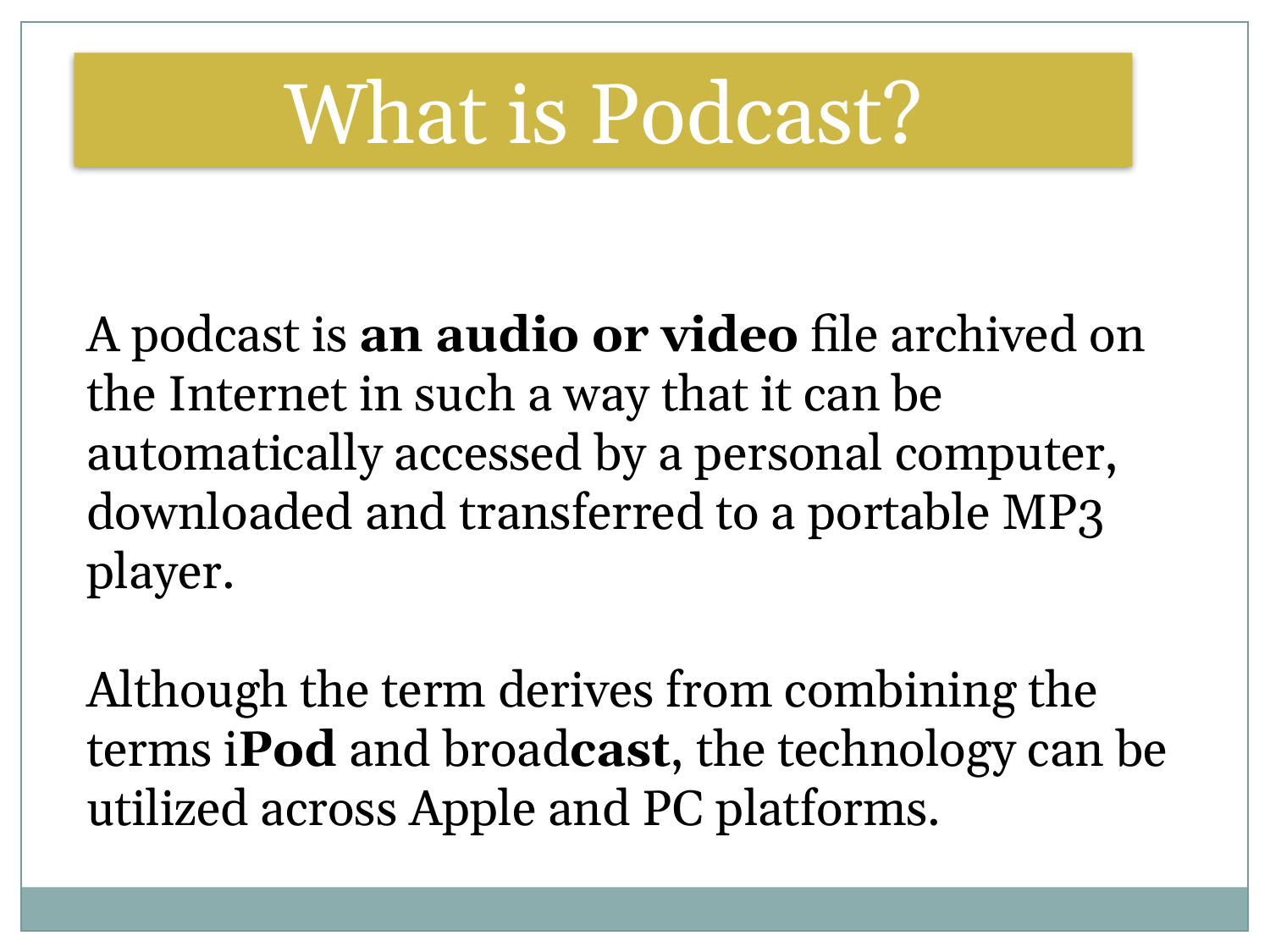

What is Podcast?
A podcast is an audio or video file archived on the Internet in such a way that it can be automatically accessed by a personal computer, downloaded and transferred to a portable MP3 player.
Although the term derives from combining the terms iPod and broadcast, the technology can be utilized across Apple and PC platforms.